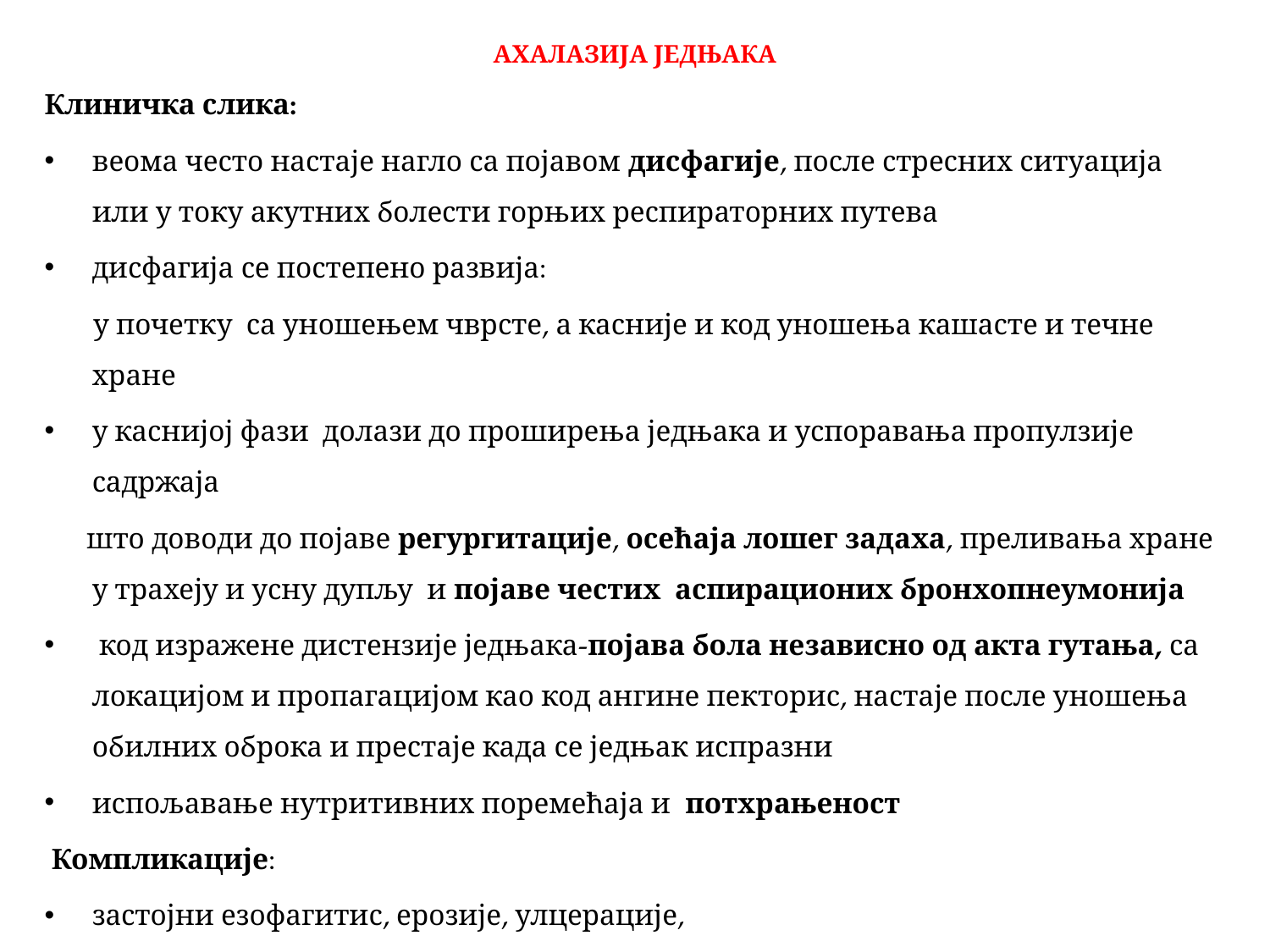

# АХАЛАЗИЈА ЈЕДЊАКА
Клиничка слика:
веома често настаје нагло са појавом дисфагије, после стресних ситуација или у току акутних болести горњих респираторних путева
дисфагија се постепено развија:
       у почетку  са уношењем чврсте, а касније и код уношења кашасте и течне хране
у каснијој фази  долази до проширења једњака и успоравања пропулзије садржаја
      што доводи до појаве регургитације, осећаја лошег задаха, преливања хране у трахеју и усну дупљу  и појаве честих  аспирационих бронхопнеумонија
 код изражене дистензије једњака-појава бола независно од акта гутања, са локацијом и пропагацијом као код ангине пекторис, настаје после уношења обилних оброка и престаје када се једњак испразни
испољавање нутритивних поремећаја и  потхрањеност
 Компликације:
застојни езофагитис, ерозије, улцерације,
стварање дивертикулума, перфорације зида
најтежа компликација је карцином једњака